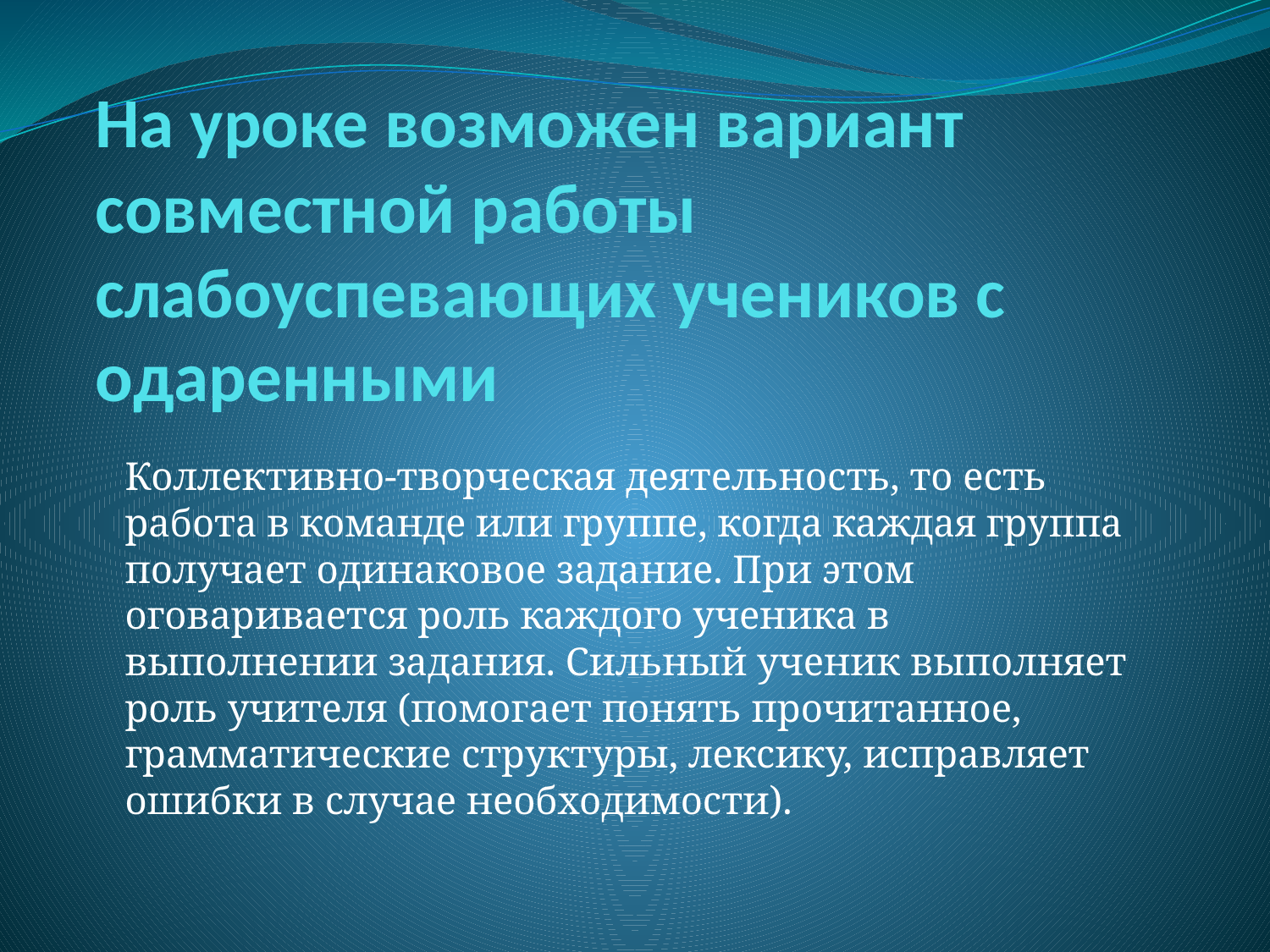

# На уроке возможен вариант совместной работы слабоуспевающих учеников с одаренными
Коллективно-творческая деятельность, то есть  работа в команде или группе, когда каждая группа получает одинаковое задание. При этом оговаривается роль каждого ученика в выполнении задания. Сильный ученик выполняет роль учителя (помогает понять прочитанное, грамматические структуры, лексику, исправляет ошибки в случае необходимости).